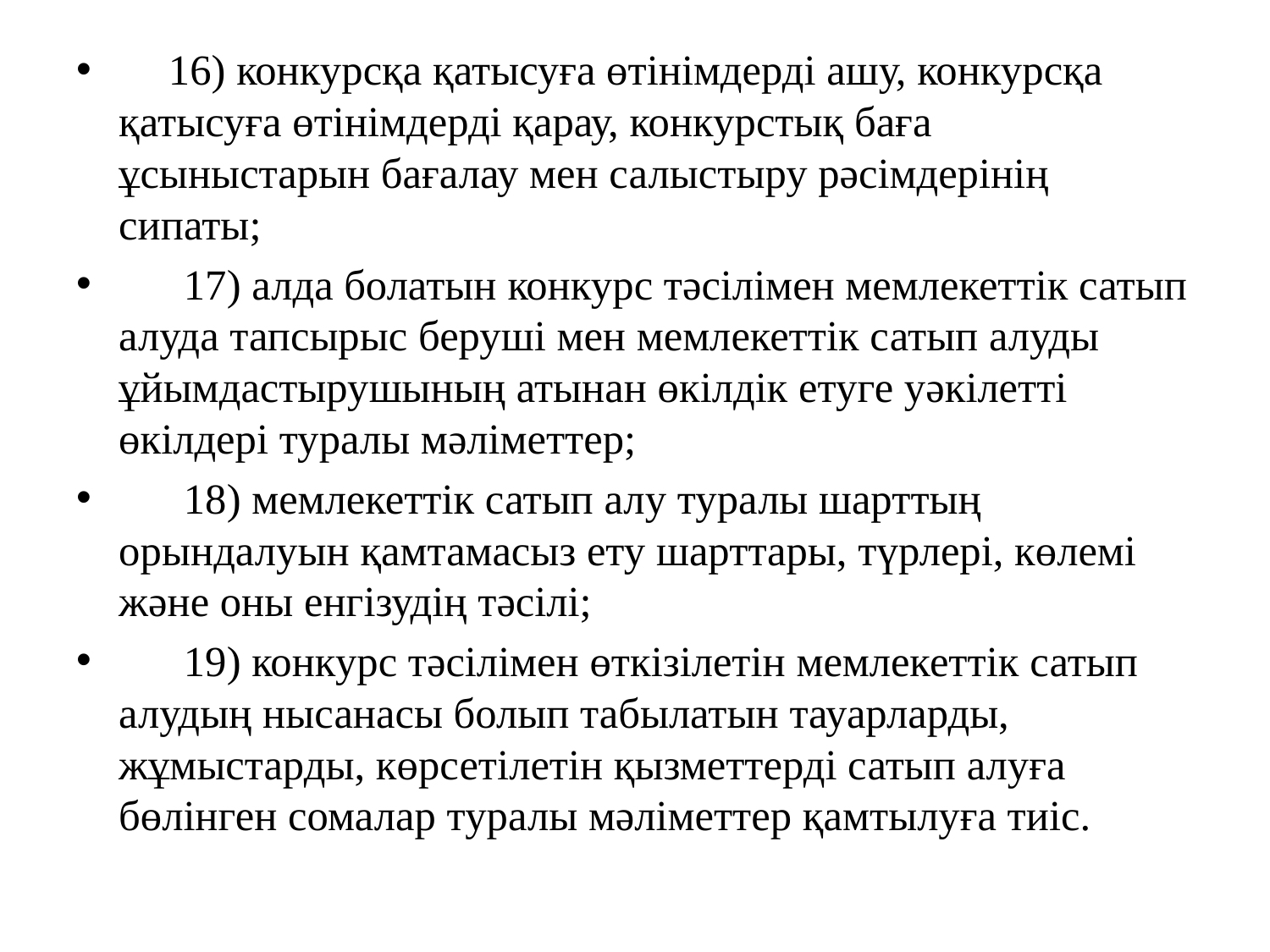

16) конкурсқа қатысуға өтінімдерді ашу, конкурсқа қатысуға өтінімдерді қарау, конкурстық баға ұсыныстарын бағалау мен салыстыру рәсімдерінің сипаты;
      17) алда болатын конкурс тәсілімен мемлекеттік сатып алуда тапсырыс беруші мен мемлекеттік сатып алуды ұйымдастырушының атынан өкілдік етуге уәкілетті өкілдері туралы мәліметтер;
      18) мемлекеттік сатып алу туралы шарттың орындалуын қамтамасыз ету шарттары, түрлері, көлемі және оны енгізудің тәсілі;
      19) конкурс тәсілімен өткізілетін мемлекеттік сатып алудың нысанасы болып табылатын тауарларды, жұмыстарды, көрсетілетін қызметтерді сатып алуға бөлінген сомалар туралы мәліметтер қамтылуға тиіс.